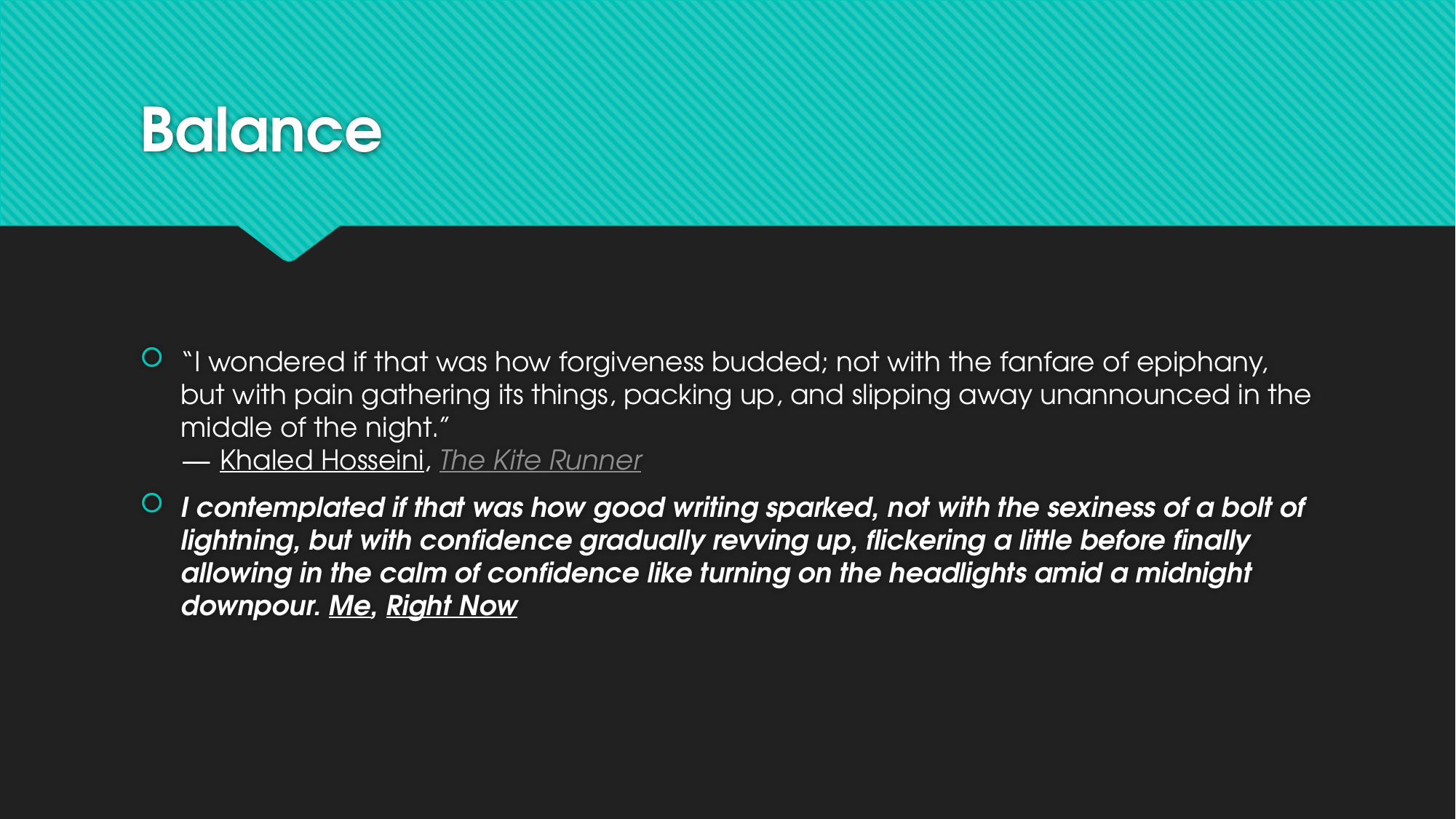

# Balance
“I wondered if that was how forgiveness budded; not with the fanfare of epiphany, but with pain gathering its things, packing up, and slipping away unannounced in the middle of the night.” 
― Khaled Hosseini, The Kite Runner
I contemplated if that was how good writing sparked, not with the sexiness of a bolt of lightning, but with confidence gradually revving up, flickering a little before finally allowing in the calm of confidence like turning on the headlights amid a midnight downpour. Me, Right Now